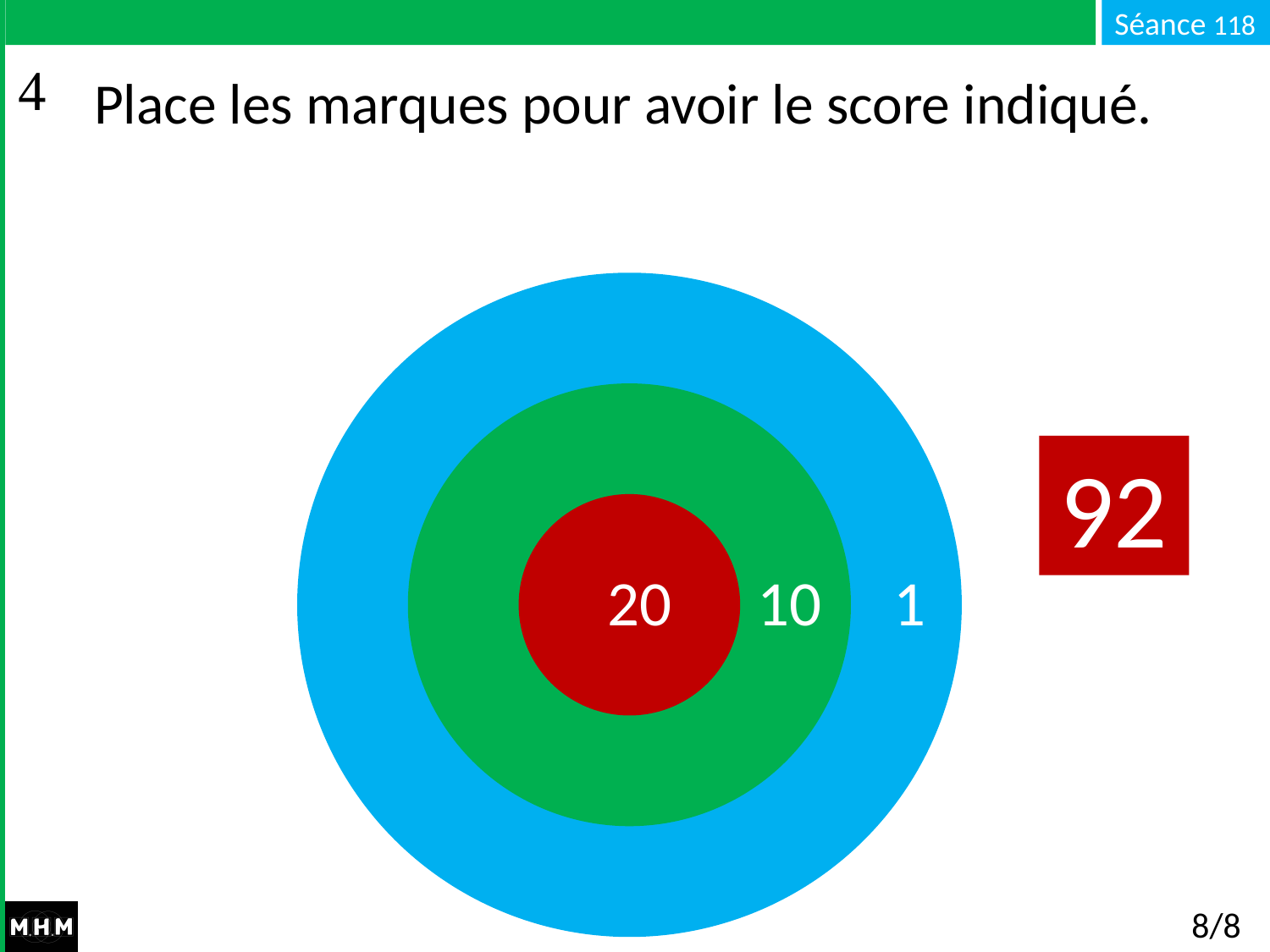

# Place les marques pour avoir le score indiqué.

92
20      10     1
8/8